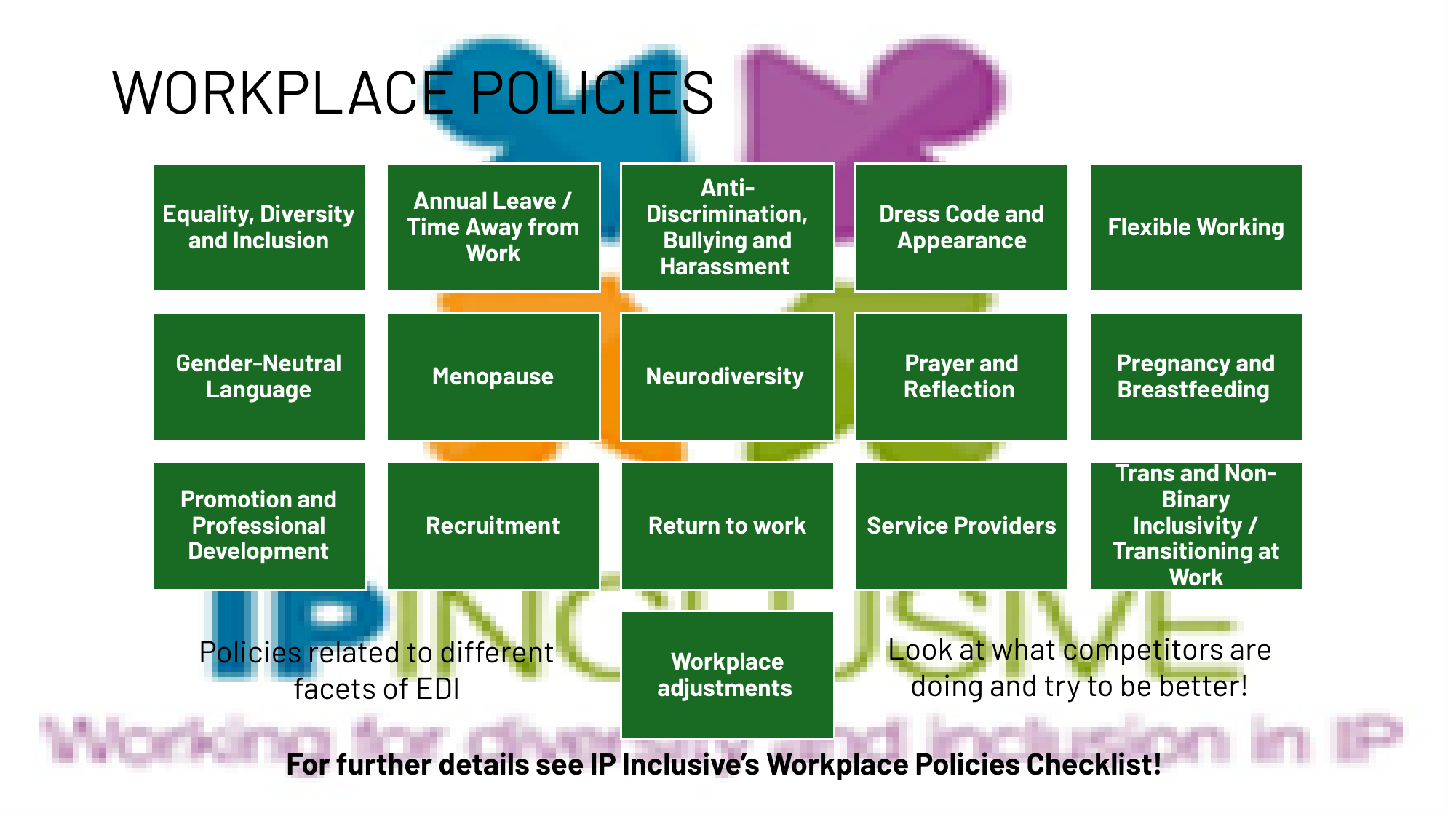

WORKPLACE POLICIES
Equality, Diversity and Inclusion
Annual Leave / Time Away from Work
Anti-Discrimination, Bullying and Harassment
Dress Code and Appearance
Flexible Working
Gender-Neutral Language
Menopause
Neurodiversity
Prayer and Reflection
Pregnancy and Breastfeeding
Promotion and Professional Development
Recruitment
Return to work
Service Providers
Trans and Non-Binary Inclusivity / Transitioning at Work
Workplace adjustments
Look at what competitors are doing and try to be better!
Policies related to different facets of EDI
For further details see IP Inclusive’s Workplace Policies Checklist!